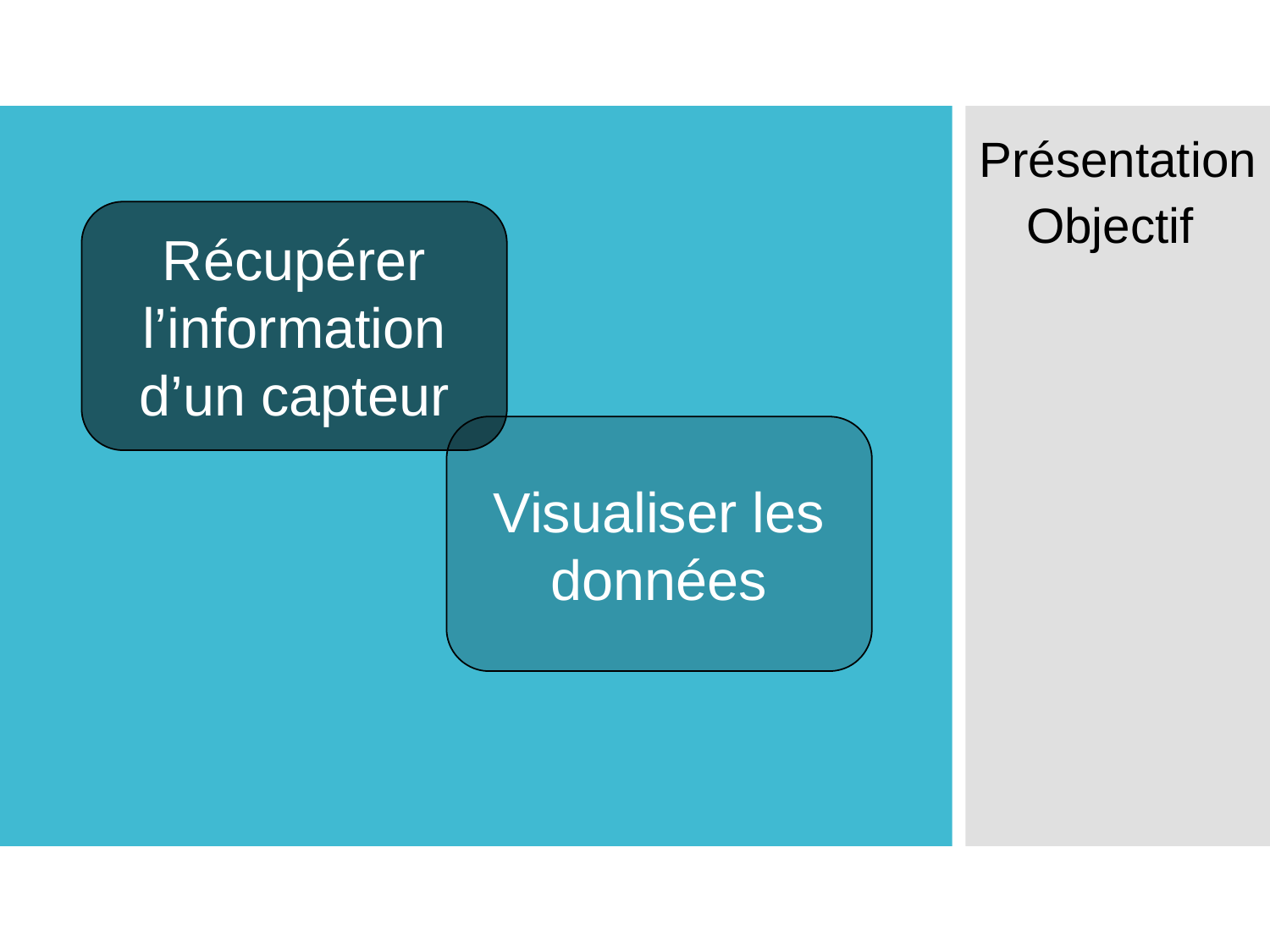

Présentation
Objectif
Récupérer l’information d’un capteur
Visualiser les données